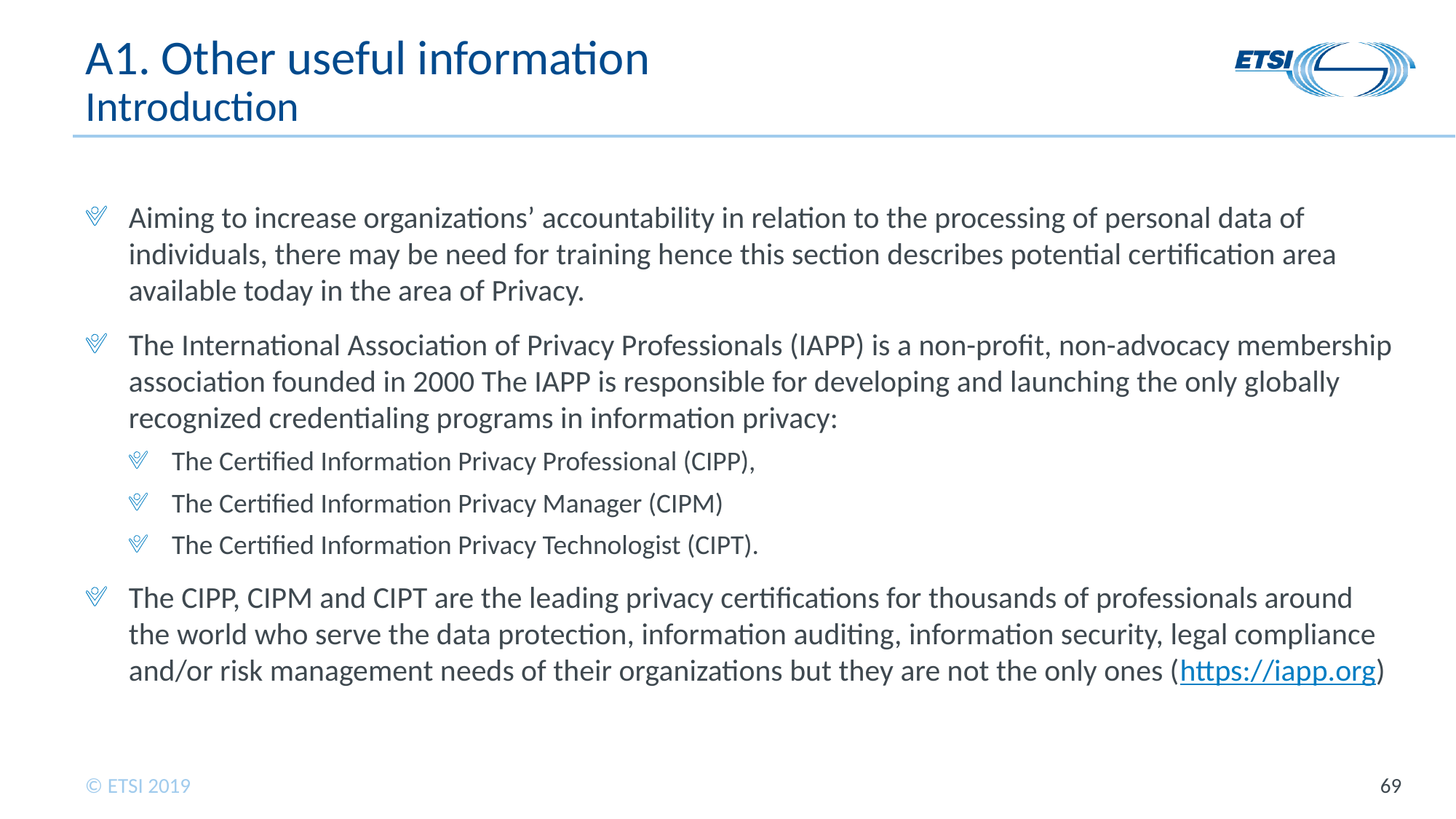

# A1. Other useful information Introduction
Aiming to increase organizations’ accountability in relation to the processing of personal data of individuals, there may be need for training hence this section describes potential certification area available today in the area of Privacy.
The International Association of Privacy Professionals (IAPP) is a non-profit, non-advocacy membership association founded in 2000 The IAPP is responsible for developing and launching the only globally recognized credentialing programs in information privacy:
The Certified Information Privacy Professional (CIPP),
The Certified Information Privacy Manager (CIPM)
The Certified Information Privacy Technologist (CIPT).
The CIPP, CIPM and CIPT are the leading privacy certifications for thousands of professionals around the world who serve the data protection, information auditing, information security, legal compliance and/or risk management needs of their organizations but they are not the only ones (https://iapp.org)